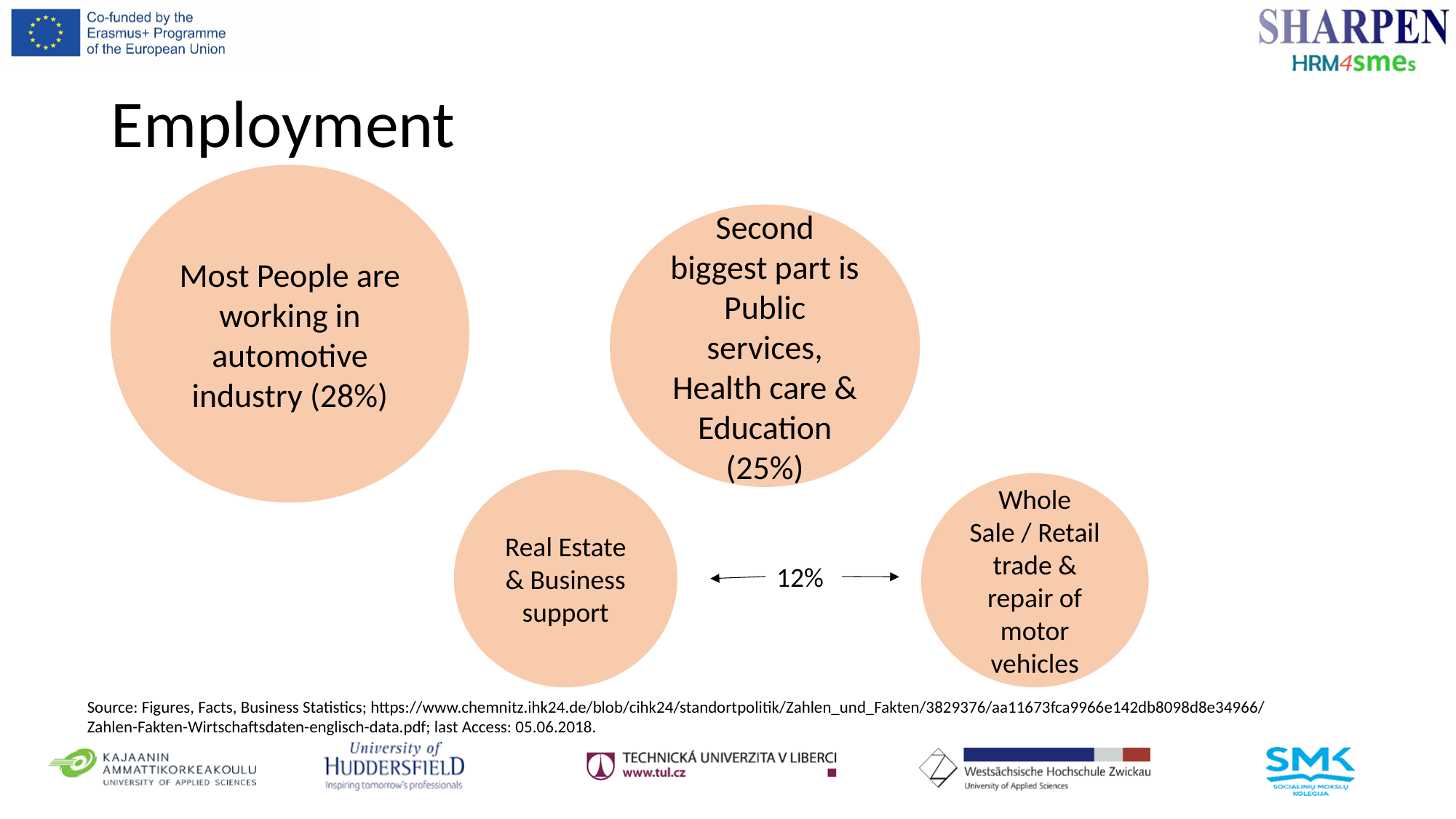

# Employment
Most People are working in automotive industry (28%)
Second biggest part is Public services, Health care & Education (25%)
Real Estate & Business support
Whole Sale / Retail trade & repair of motor vehicles
12%
Source: Figures, Facts, Business Statistics; https://www.chemnitz.ihk24.de/blob/cihk24/standortpolitik/Zahlen_und_Fakten/3829376/aa11673fca9966e142db8098d8e34966/Zahlen-Fakten-Wirtschaftsdaten-englisch-data.pdf; last Access: 05.06.2018.